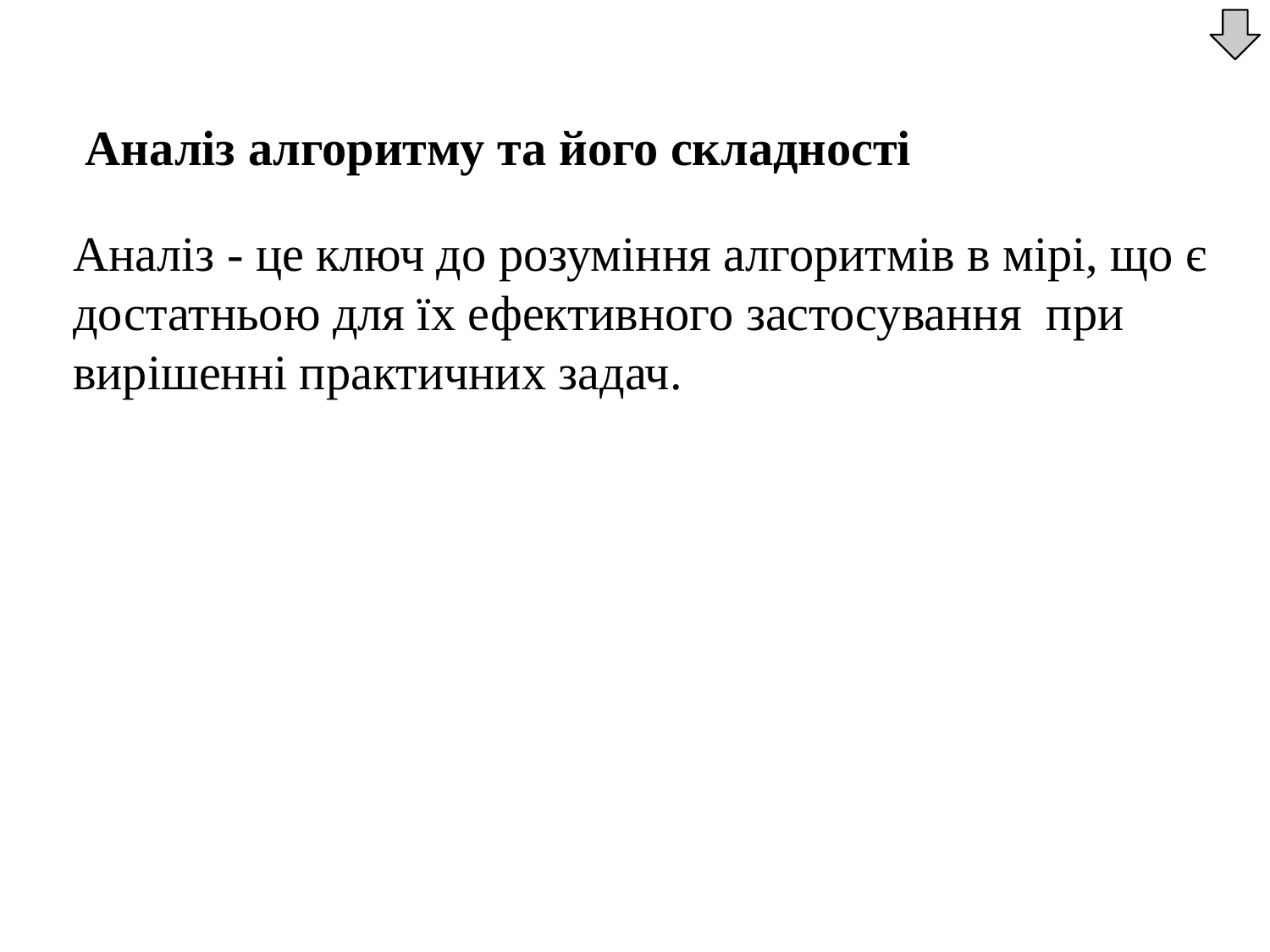

Аналіз алгоритму та його складності

	Аналіз - це ключ до розуміння алгоритмів в мірі, що є достатньою для їх ефективного застосування  при вирішенні практичних задач.